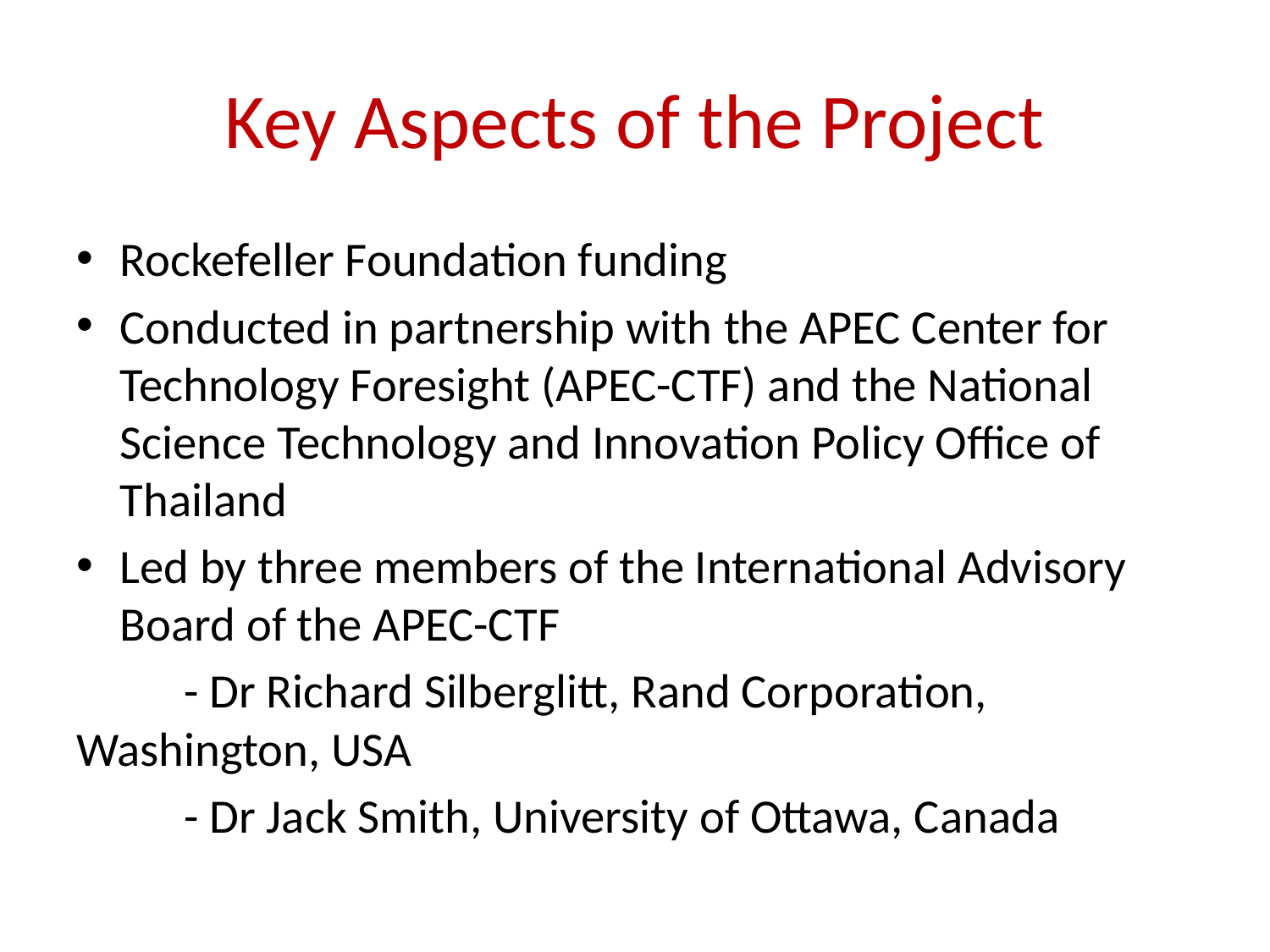

# Key Aspects of the Project
Rockefeller Foundation funding
Conducted in partnership with the APEC Center for Technology Foresight (APEC-CTF) and the National Science Technology and Innovation Policy Office of Thailand
Led by three members of the International Advisory Board of the APEC-CTF
	- Dr Richard Silberglitt, Rand Corporation, 	Washington, USA
	- Dr Jack Smith, University of Ottawa, Canada